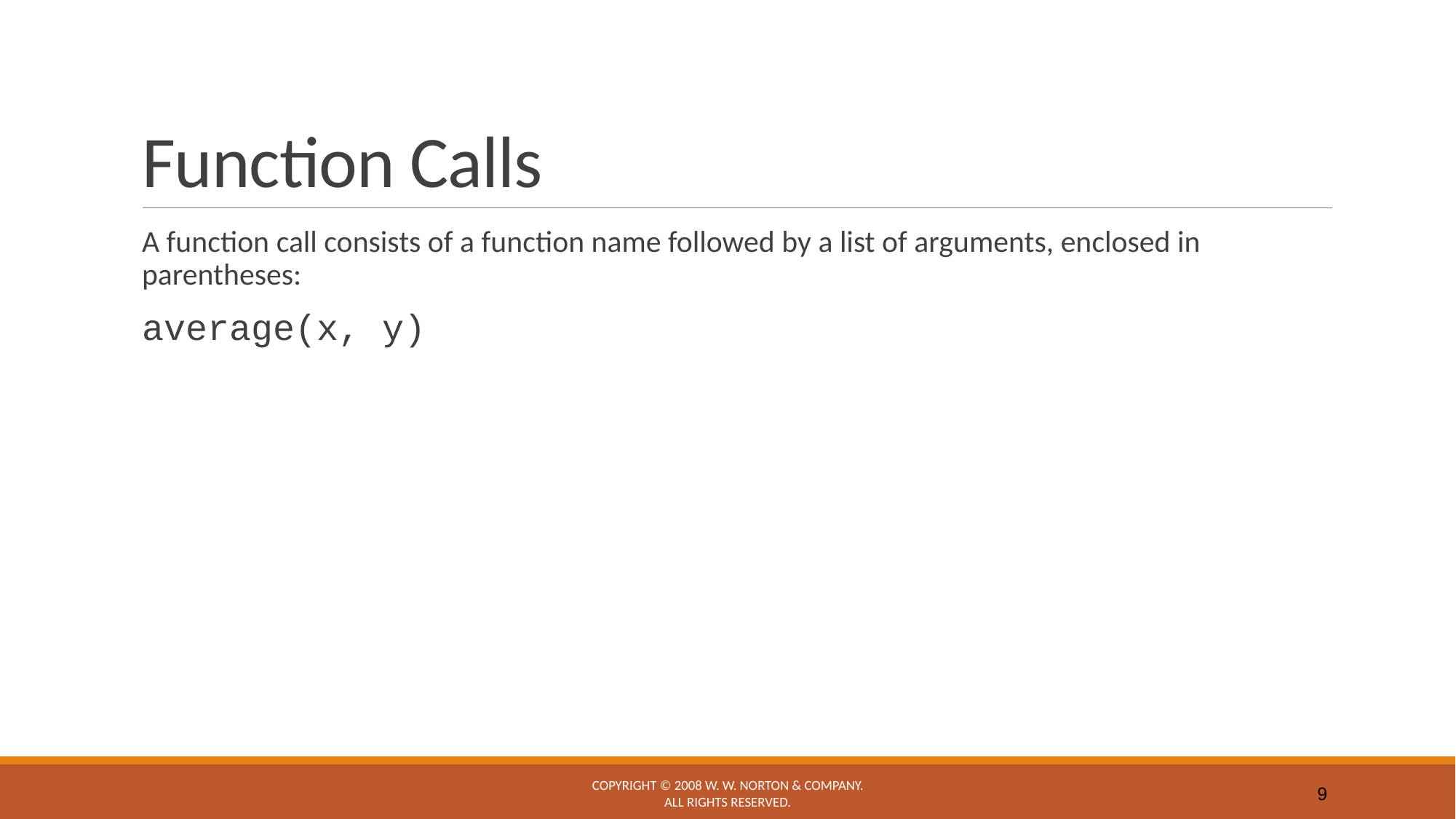

# Function Calls
A function call consists of a function name followed by a list of arguments, enclosed in parentheses:
	average(x, y)

Copyright © 2008 W. W. Norton & Company.
All rights reserved.
9